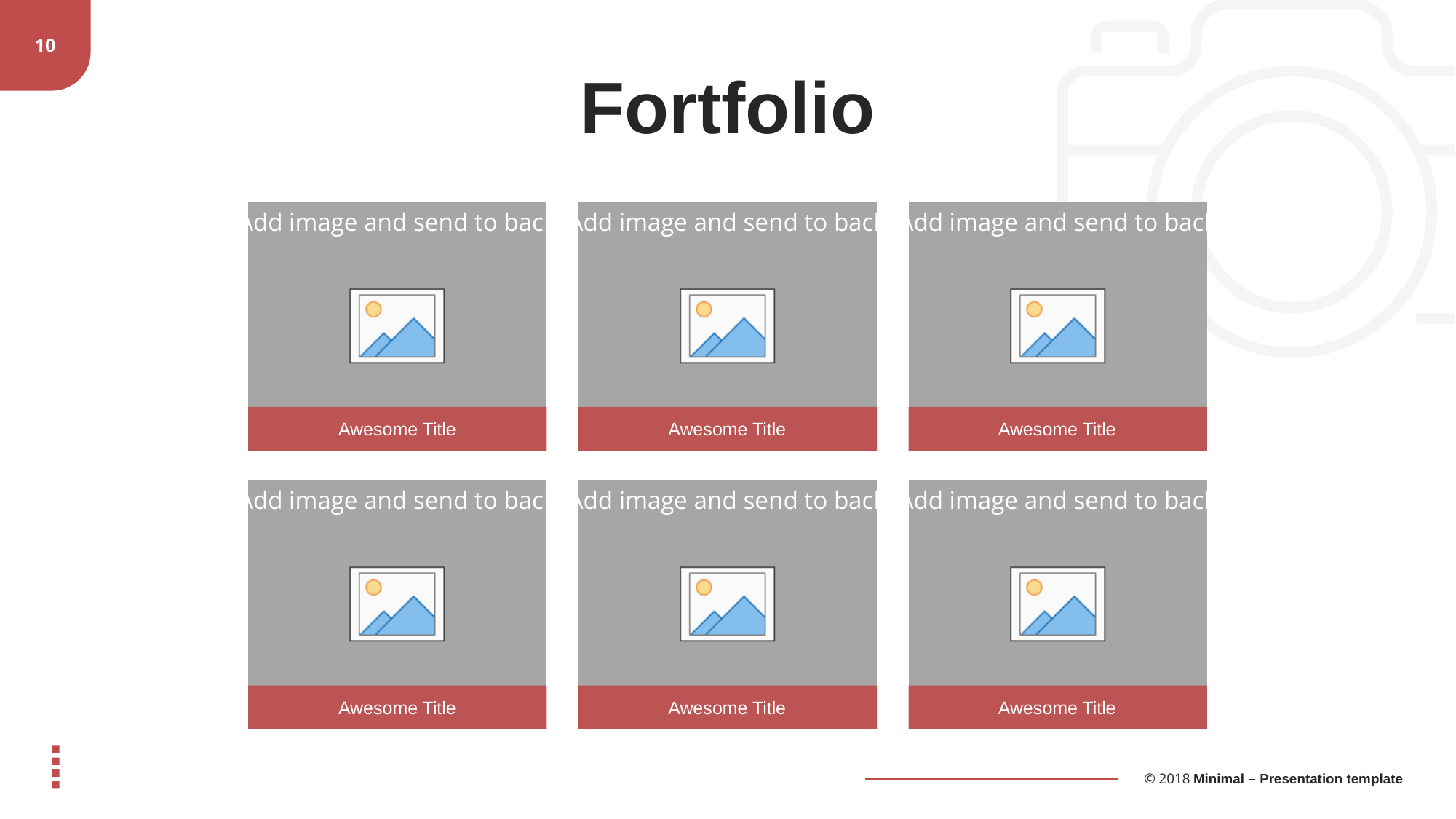

Fortfolio

Awesome Title
Awesome Title
Awesome Title

Awesome Title
Awesome Title
Awesome Title